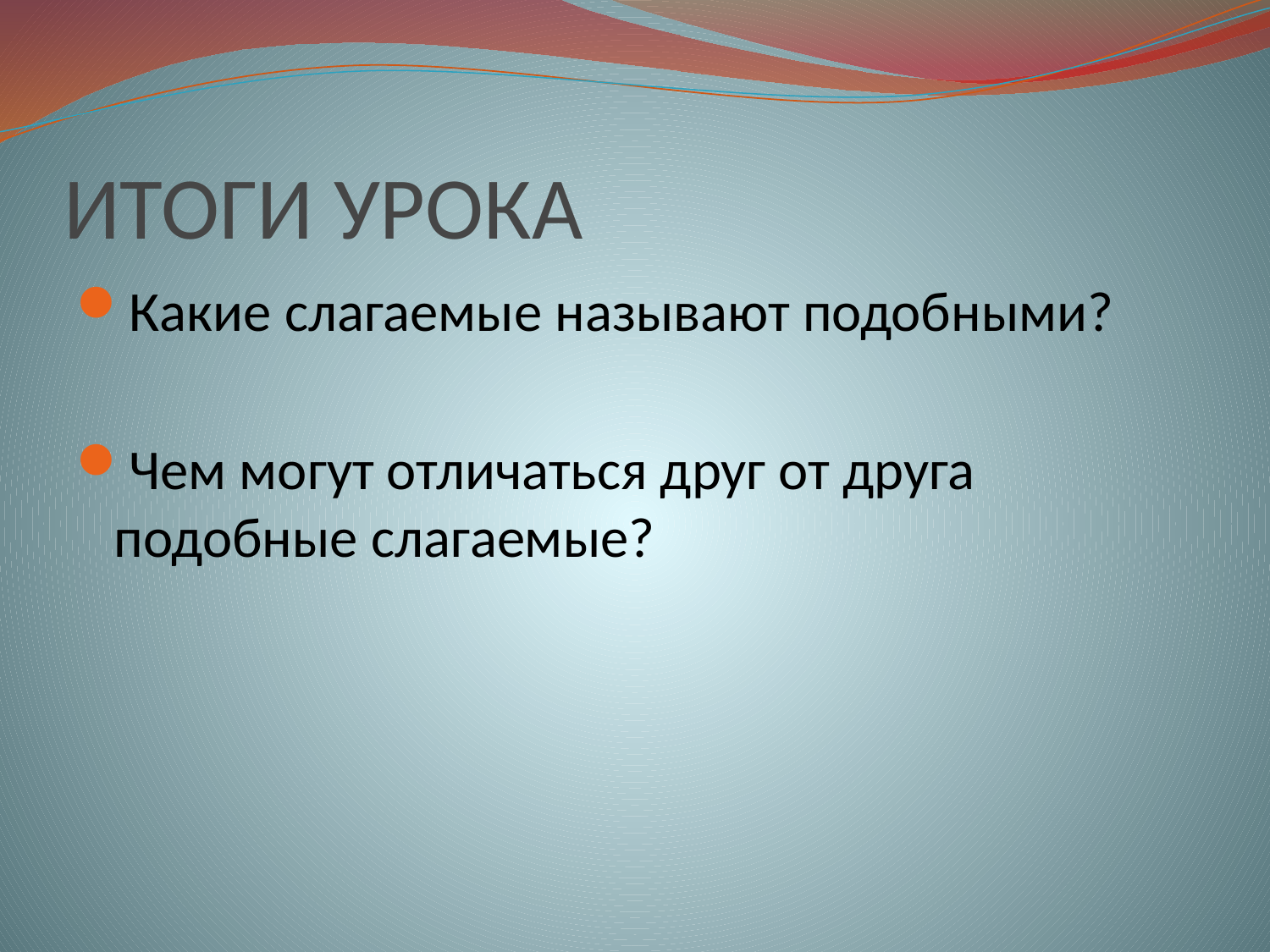

# ИТОГИ УРОКА
Какие слагаемые называют подобными?

Чем могут отличаться друг от друга подобные слагаемые?